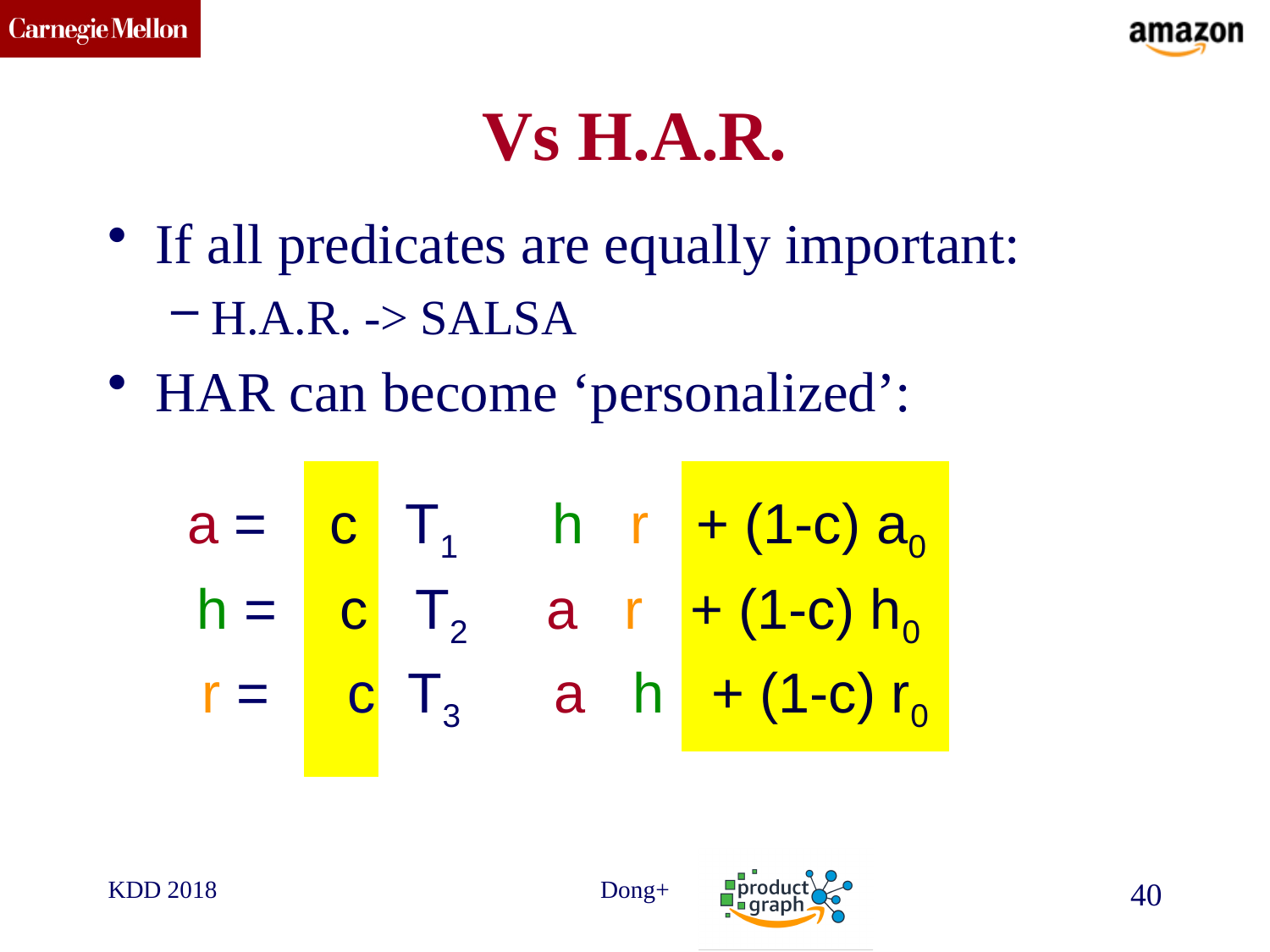

# Vs H.A.R.
If all predicates are equally important:
H.A.R. -> SALSA
HAR can become ‘personalized’:

a =    c   T1      h   r   + (1-c) a0
h =    c   T2     a   r   + (1-c) h0
r =     c  T3      a   h   + (1-c) r0
KDD 2018
Dong+
40